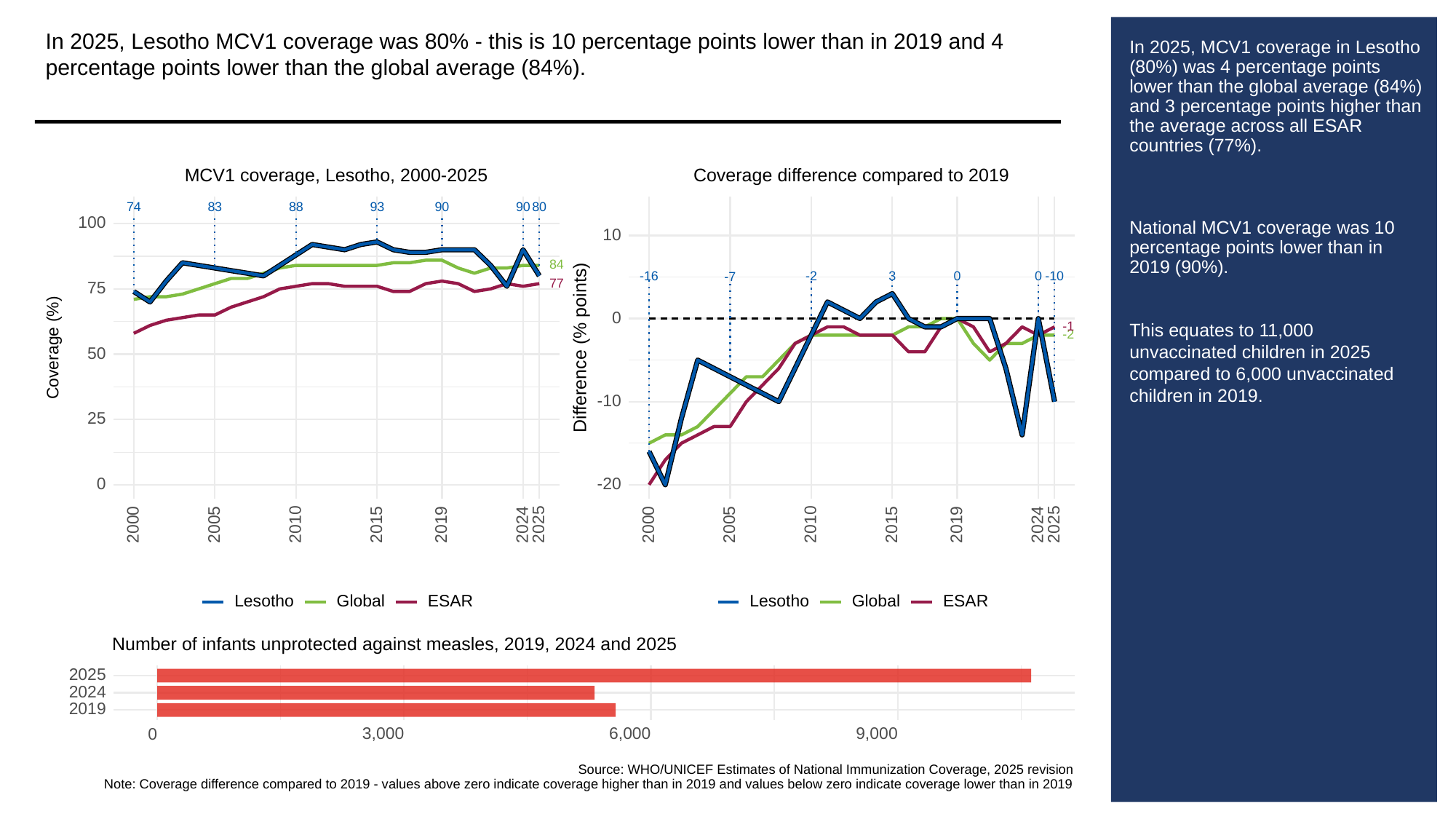

In 2025, Lesotho MCV1 coverage was 80% - this is 10 percentage points lower than in 2019 and 4 percentage points lower than the global average (84%).
# In 2025, MCV1 coverage in Lesotho (80%) was 4 percentage points lower than the global average (84%) and 3 percentage points higher than the average across all ESAR countries (77%).

National MCV1 coverage was 10 percentage points lower than in 2019 (90%).

This equates to 11,000 unvaccinated children in 2025 compared to 6,000 unvaccinated children in 2019.

MCV1 coverage, Lesotho, 2000-2025
Coverage difference compared to 2019

83
93
88
90
90
80
74
100

10

84
3
-16
0
0
-10
-2
-7

77

75

0

-1
-2
Difference (% points)
Coverage (%)
50

-10

25

0
-20

2000
2005
2010
2015
2019
2024
2025
2000
2005
2010
2015
2019
2024
2025
Global
ESAR
Global
ESAR
Lesotho
Lesotho

Number of infants unprotected against measles, 2019, 2024 and 2025

2025

2024

2019

3,000
6,000
9,000
0
Source: WHO/UNICEF Estimates of National Immunization Coverage, 2025 revision
Note: Coverage difference compared to 2019 - values above zero indicate coverage higher than in 2019 and values below zero indicate coverage lower than in 2019